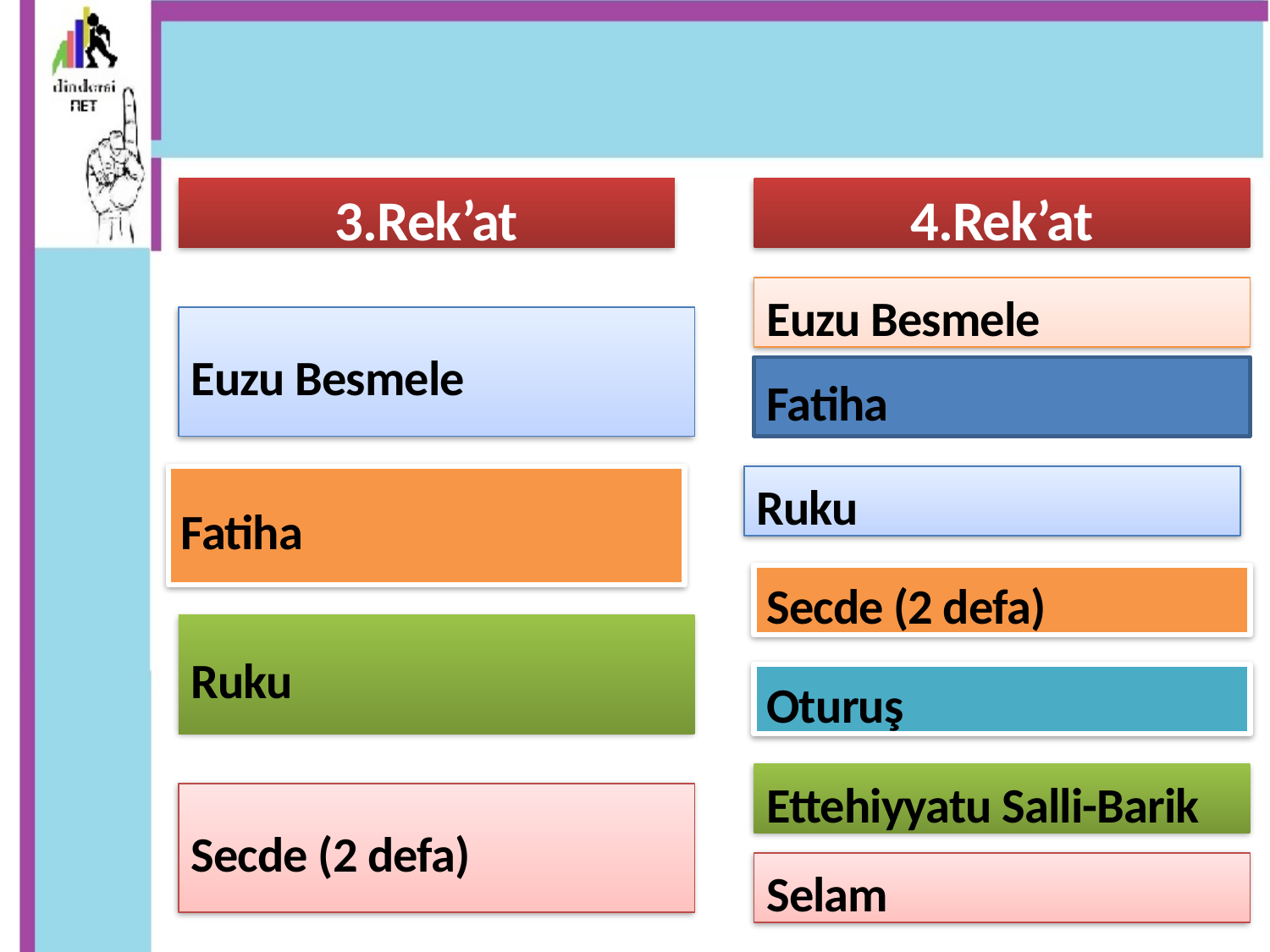

3.Rek’at
4.Rek’at
Euzu Besmele
Euzu Besmele
Fatiha
Fatiha
Ruku
Secde (2 defa)
Ruku
Oturuş
Ettehiyyatu Salli-Barik
Secde (2 defa)
Selam